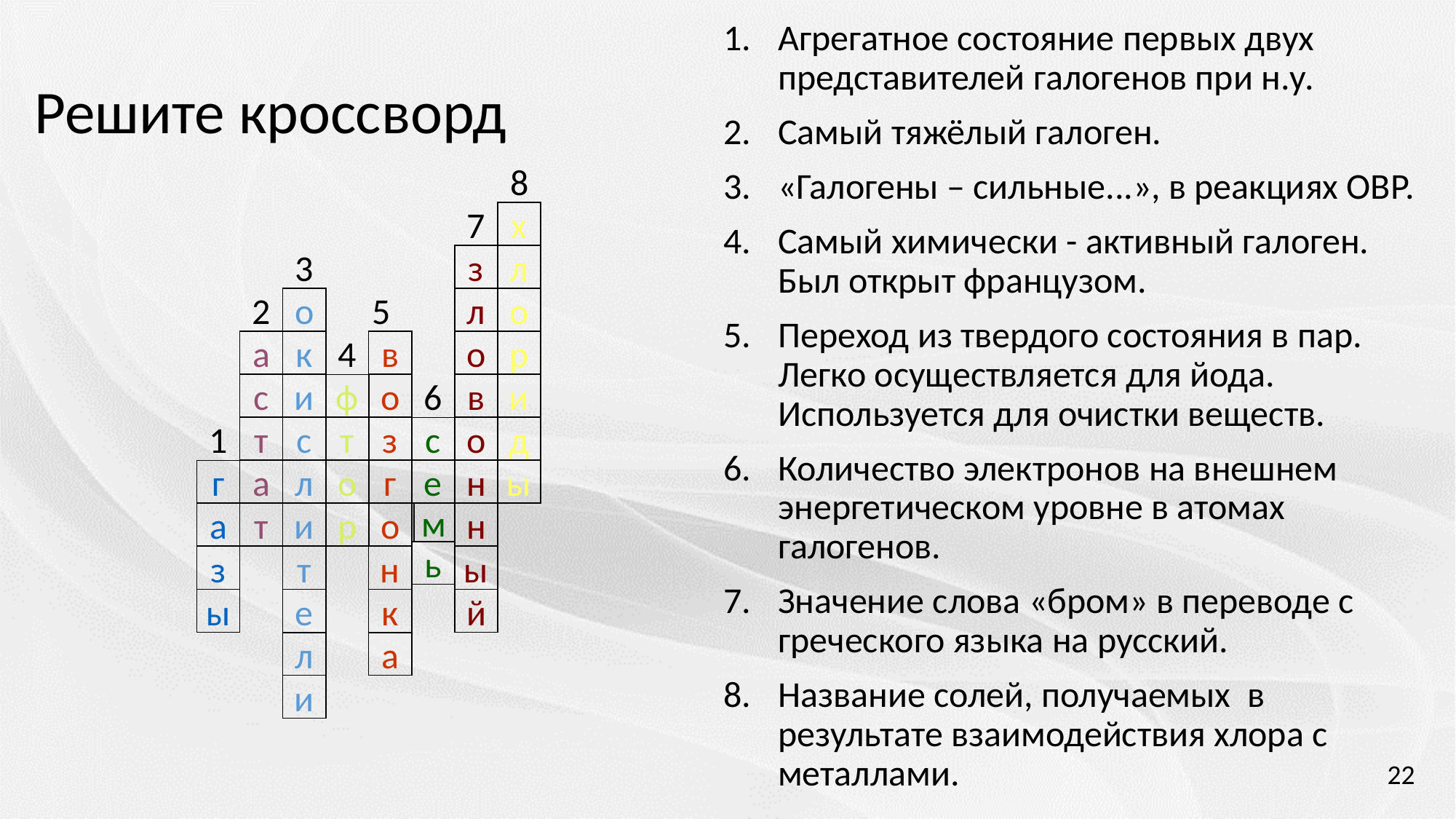

Агрегатное состояние первых двух представителей галогенов при н.у.
Самый тяжёлый галоген.
«Галогены – сильные...», в реакциях ОВР.
Самый химически - активный галоген. Был открыт французом.
Переход из твердого состояния в пар. Легко осуществляется для йода. Используется для очистки веществ.
Количество электронов на внешнем энергетическом уровне в атомах галогенов.
Значение слова «бром» в переводе с греческого языка на русский.
Название солей, получаемых  в результате взаимодействия хлора с металлами.

# Решите кроссворд
8
7
х
3
з
л
2
о
5
л
о
а
к
4
в
о
р
с
и
ф
о
6
в
и
1
т
с
т
з
с
о
д
г
а
л
о
г
е
н
ы
м
а
т
и
р
о
н
ь
з
т
н
ы
ы
е
к
й
л
а
и
22